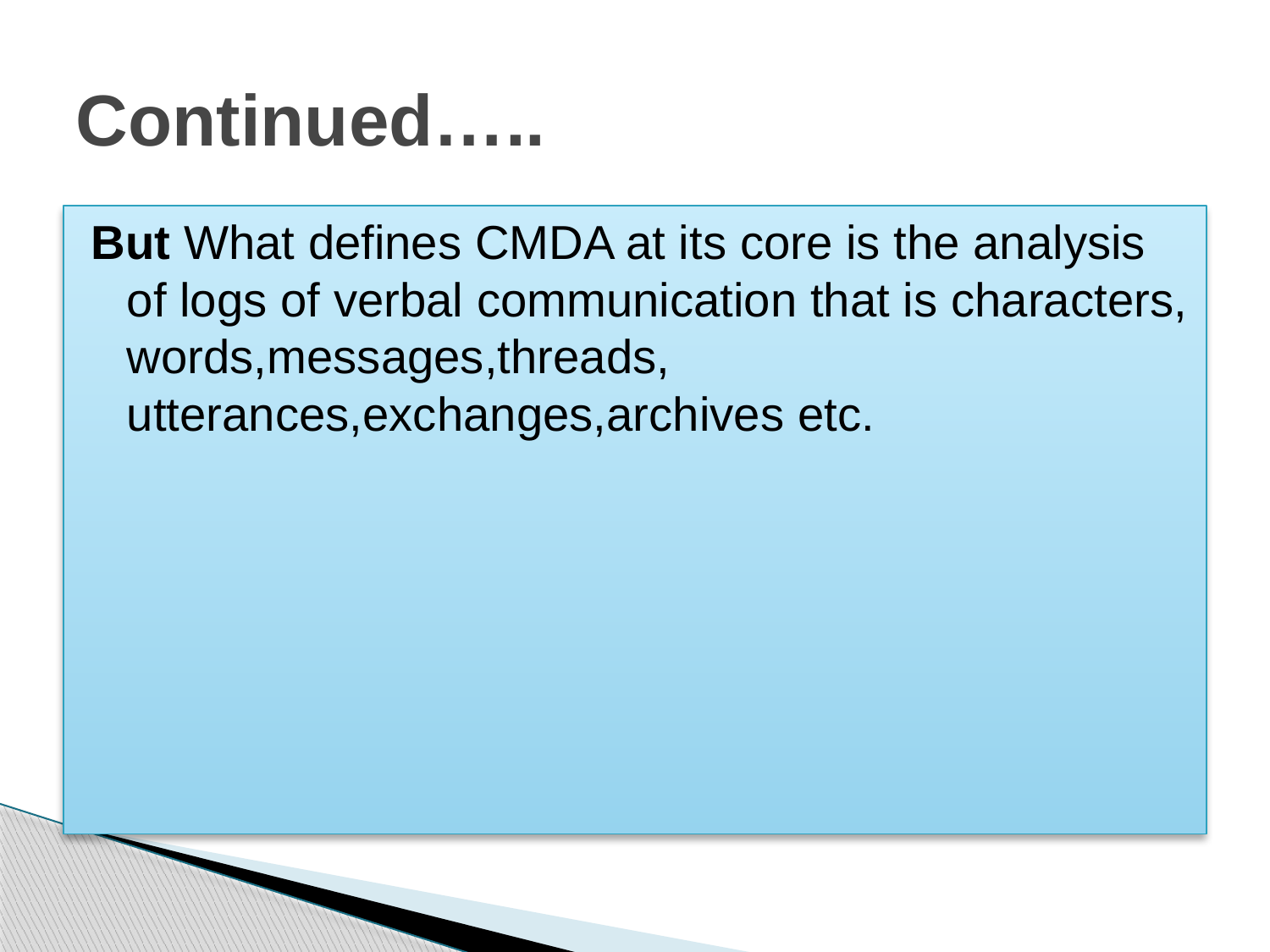

# Continued…..
But What defines CMDA at its core is the analysis of logs of verbal communication that is characters, words,messages,threads, utterances,exchanges,archives etc.